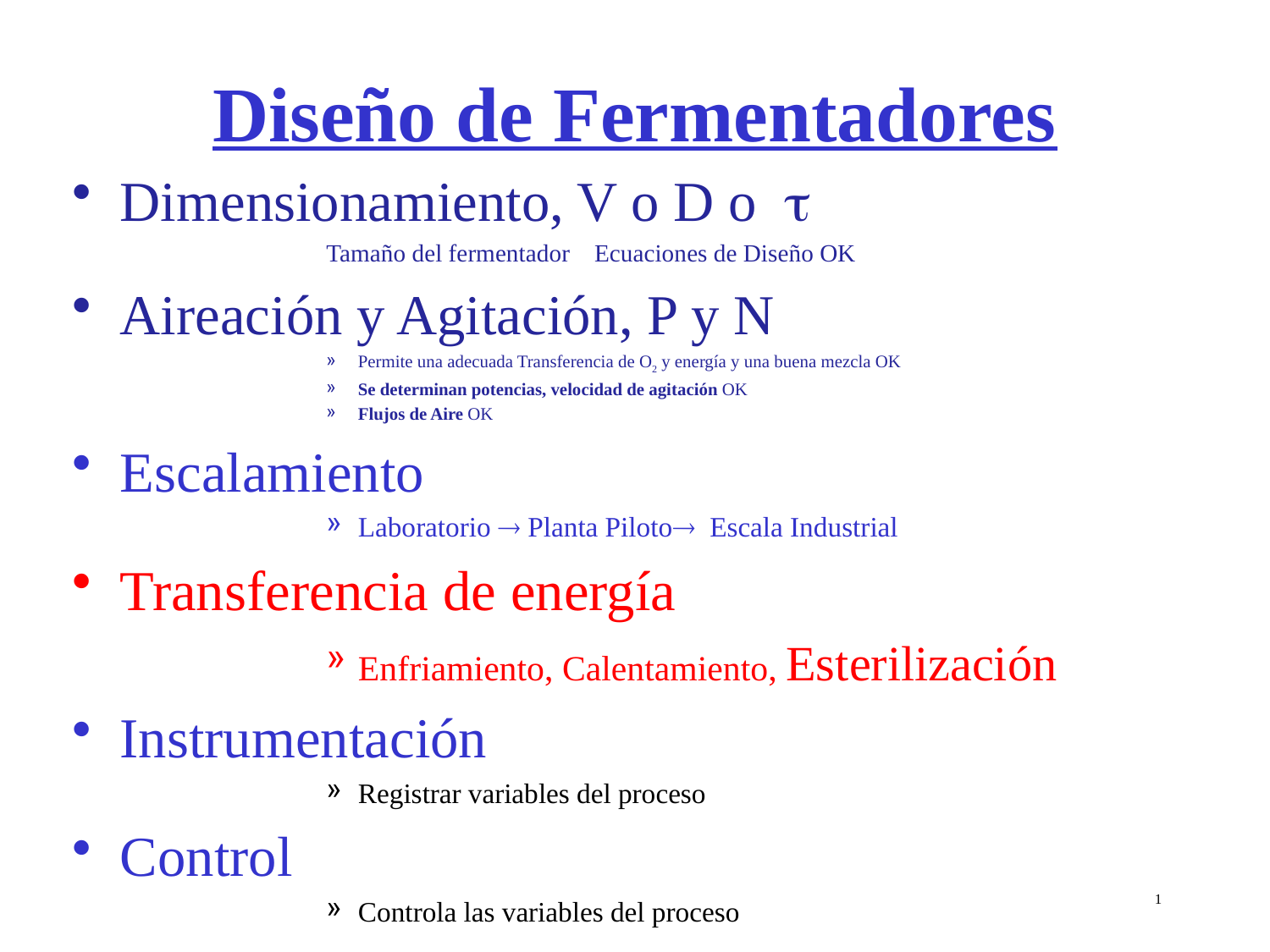

# Diseño de Fermentadores
Dimensionamiento, V o D o τ
Tamaño del fermentador    Ecuaciones de Diseño OK
Aireación y Agitación, P y N
Permite una adecuada Transferencia de O2 y energía y una buena mezcla OK
Se determinan potencias, velocidad de agitación OK
Flujos de Aire OK
Escalamiento
Laboratorio → Planta Piloto→  Escala Industrial
Transferencia de energía
Enfriamiento, Calentamiento, Esterilización
Instrumentación
Registrar variables del proceso
Control
Controla las variables del proceso
1